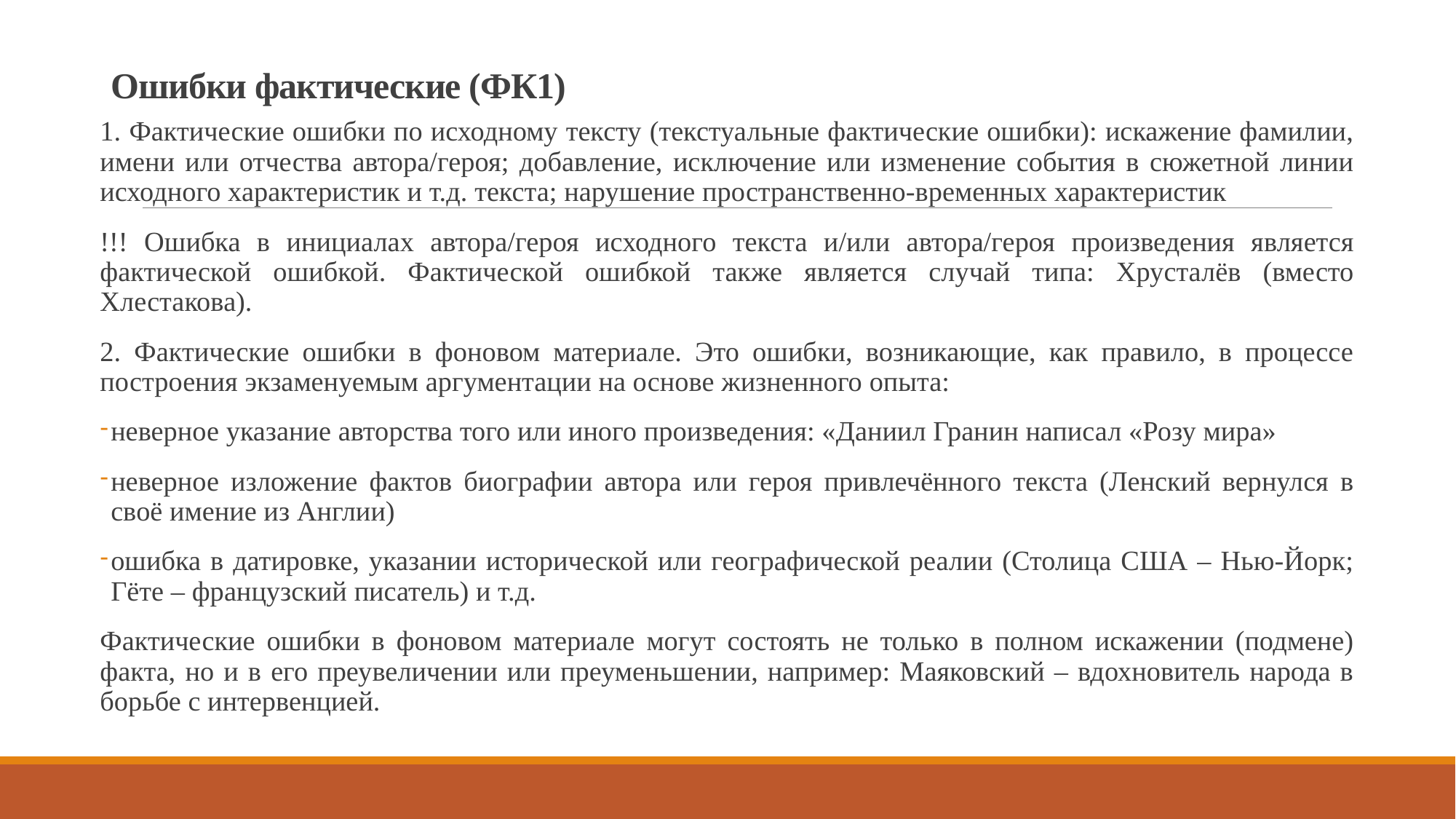

# Ошибки фактические (ФК1)
1. Фактические ошибки по исходному тексту (текстуальные фактические ошибки): искажение фамилии, имени или отчества автора/героя; добавление, исключение или изменение события в сюжетной линии исходного характеристик и т.д. текста; нарушение пространственно-временных характеристик
!!! Ошибка в инициалах автора/героя исходного текста и/или автора/героя произведения является фактической ошибкой. Фактической ошибкой также является случай типа: Хрусталёв (вместо Хлестакова).
2. Фактические ошибки в фоновом материале. Это ошибки, возникающие, как правило, в процессе построения экзаменуемым аргументации на основе жизненного опыта:
неверное указание авторства того или иного произведения: «Даниил Гранин написал «Розу мира»
неверное изложение фактов биографии автора или героя привлечённого текста (Ленский вернулся в своё имение из Англии)
ошибка в датировке, указании исторической или географической реалии (Столица США – Нью-Йорк; Гёте – французский писатель) и т.д.
Фактические ошибки в фоновом материале могут состоять не только в полном искажении (подмене) факта, но и в его преувеличении или преуменьшении, например: Маяковский – вдохновитель народа в борьбе с интервенцией.